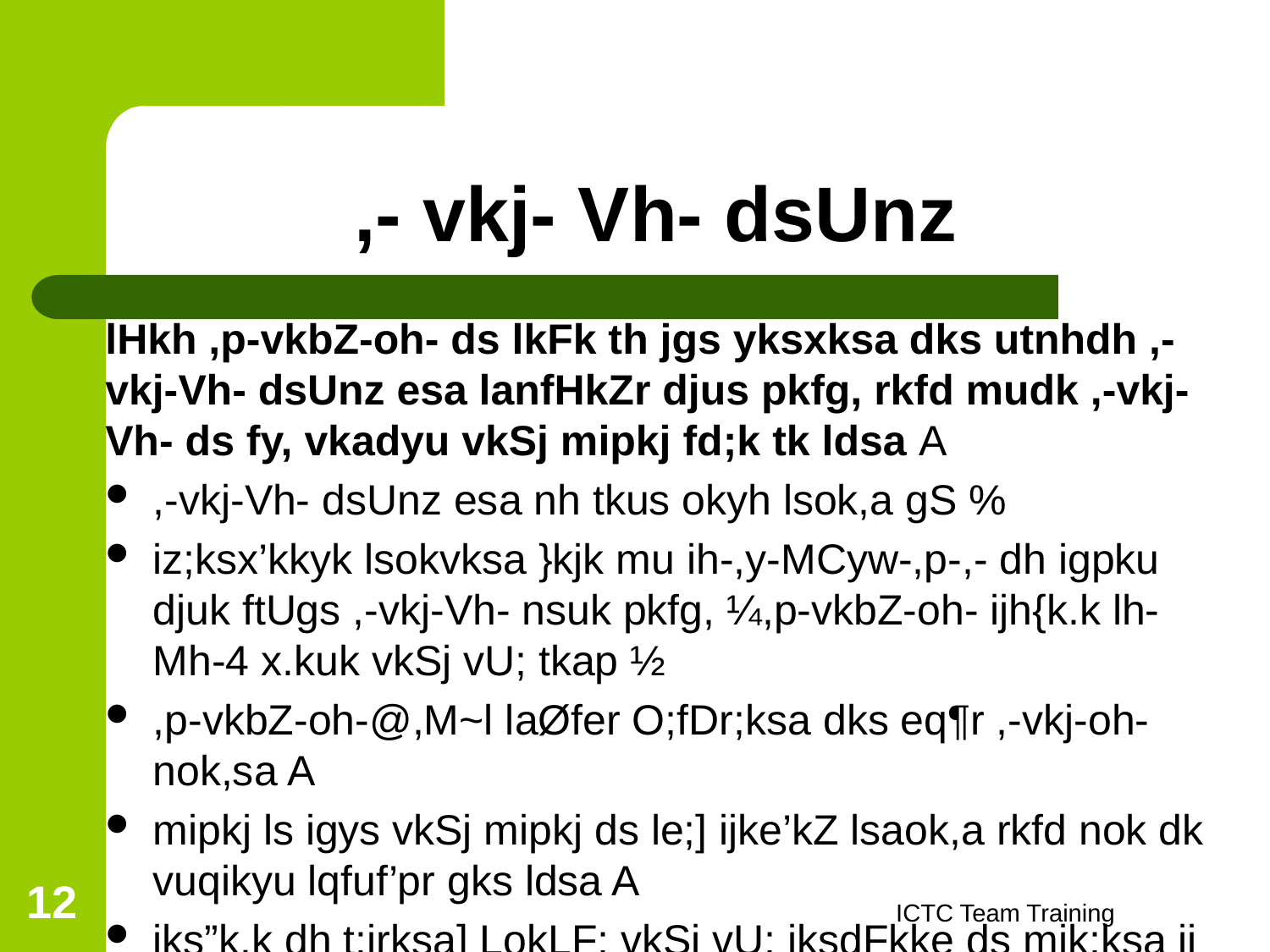

# ,- vkj- Vh- dsUnz
lHkh ,p-vkbZ-oh- ds lkFk th jgs yksxksa dks utnhdh ,-vkj-Vh- dsUnz esa lanfHkZr djus pkfg, rkfd mudk ,-vkj-Vh- ds fy, vkadyu vkSj mipkj fd;k tk ldsa A
,-vkj-Vh- dsUnz esa nh tkus okyh lsok,a gS %
iz;ksx’kkyk lsokvksa }kjk mu ih-,y-MCyw-,p-,- dh igpku djuk ftUgs ,-vkj-Vh- nsuk pkfg, ¼,p-vkbZ-oh- ijh{k.k lh-Mh-4 x.kuk vkSj vU; tkap ½
,p-vkbZ-oh-@,M~l laØfer O;fDr;ksa dks eq¶r ,-vkj-oh- nok,sa A
mipkj ls igys vkSj mipkj ds le;] ijke’kZ lsaok,a rkfd nok dk vuqikyu lqfuf’pr gks ldsa A
iks”k.k dh t:jrksa] LokLF; vkSj vU; jksdFkke ds mik;ksa ij f’k{kk A
fo’ks”k lsokvksa ;k HkrhZ ds fy, lanfHkZr lsok,a A
daMkse forj.k

12
ICTC Team Training